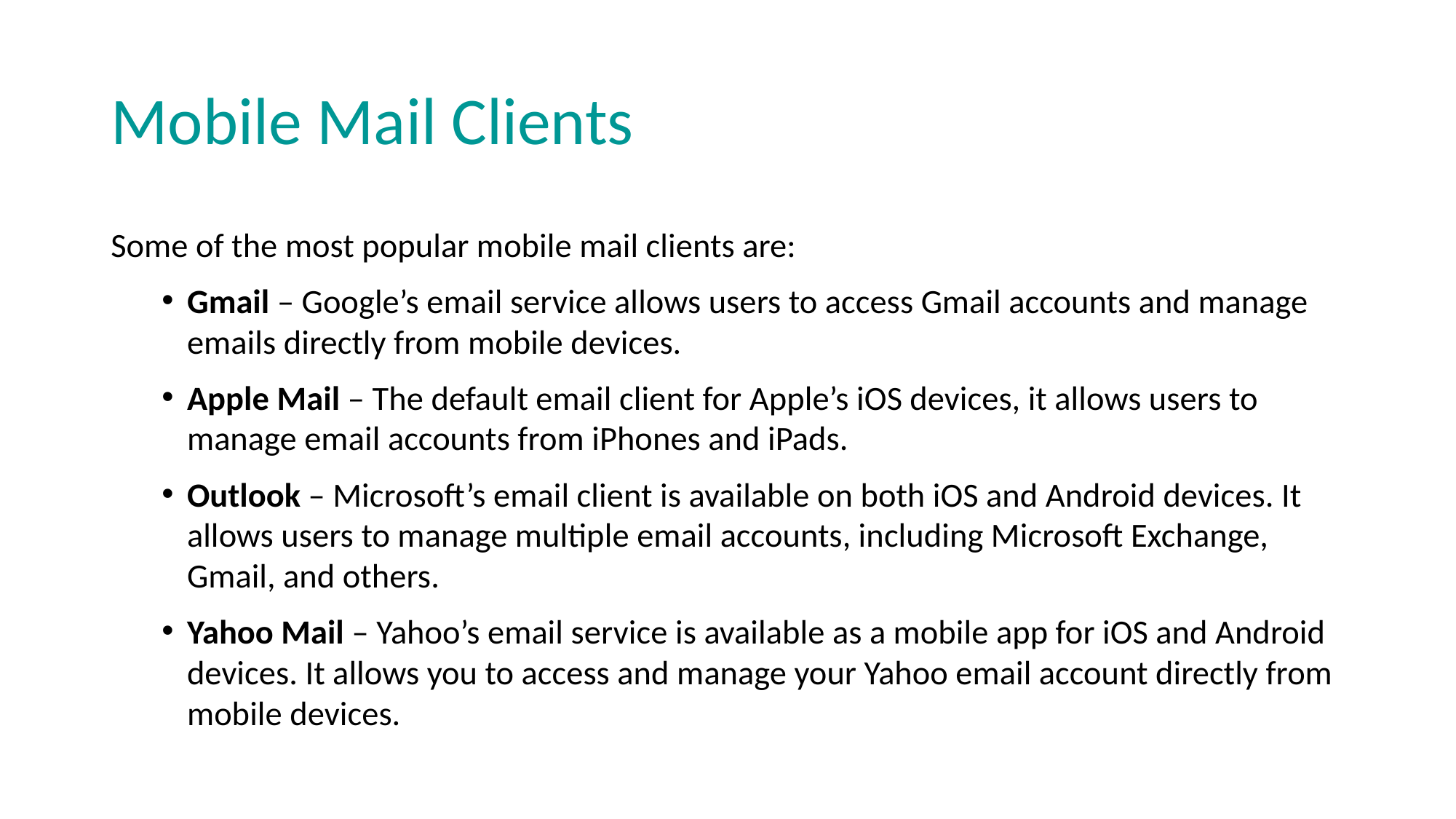

# Mobile Mail Clients
Some of the most popular mobile mail clients are:
Gmail – Google’s email service allows users to access Gmail accounts and manage emails directly from mobile devices.
Apple Mail – The default email client for Apple’s iOS devices, it allows users to manage email accounts from iPhones and iPads.
Outlook – Microsoft’s email client is available on both iOS and Android devices. It allows users to manage multiple email accounts, including Microsoft Exchange, Gmail, and others.
Yahoo Mail – Yahoo’s email service is available as a mobile app for iOS and Android devices. It allows you to access and manage your Yahoo email account directly from mobile devices.